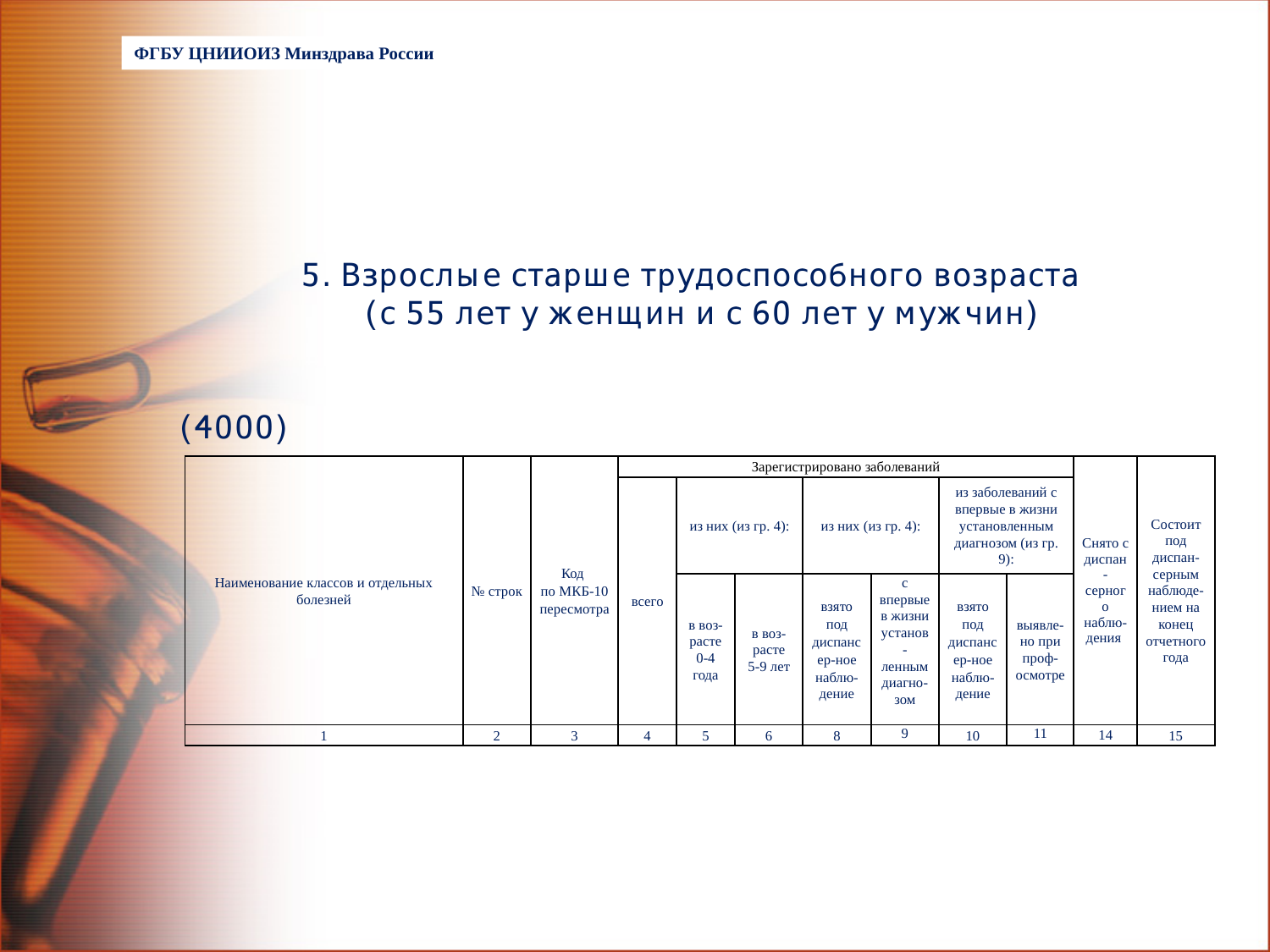

ФГБУ ЦНИИОИЗ Минздрава России
# 5. Взрослые старше трудоспособного возраста (с 55 лет у женщин и с 60 лет у мужчин) (4000)

| Наименование классов и отдельных болезней | № строк | Код по МКБ-10 пересмотра | Зарегистрировано заболеваний |  |  |  |  |  |  | Снято с диспан-серного наблю-дения | Состоит под диспан-серным наблюде-нием на конец отчетного года |
| --- | --- | --- | --- | --- | --- | --- | --- | --- | --- | --- | --- |
|  |  |  | всего | из них (из гр. 4): |  | из них (из гр. 4): |  | из заболеваний с впервые в жизни установленным диагнозом (из гр. 9): |  |  |  |
|  |  |  |  | в воз-расте 0-4 года | в воз- расте 5-9 лет | взято под диспансер-ное наблю- дение | с впервые в жизни установ- ленным диагно-зом | взято под диспансер-ное наблю- дение | выявле-но при проф-осмотре |  |  |
| 1 | 2 | 3 | 4 | 5 | 6 | 8 | 9 | 10 | 11 | 14 | 15 |